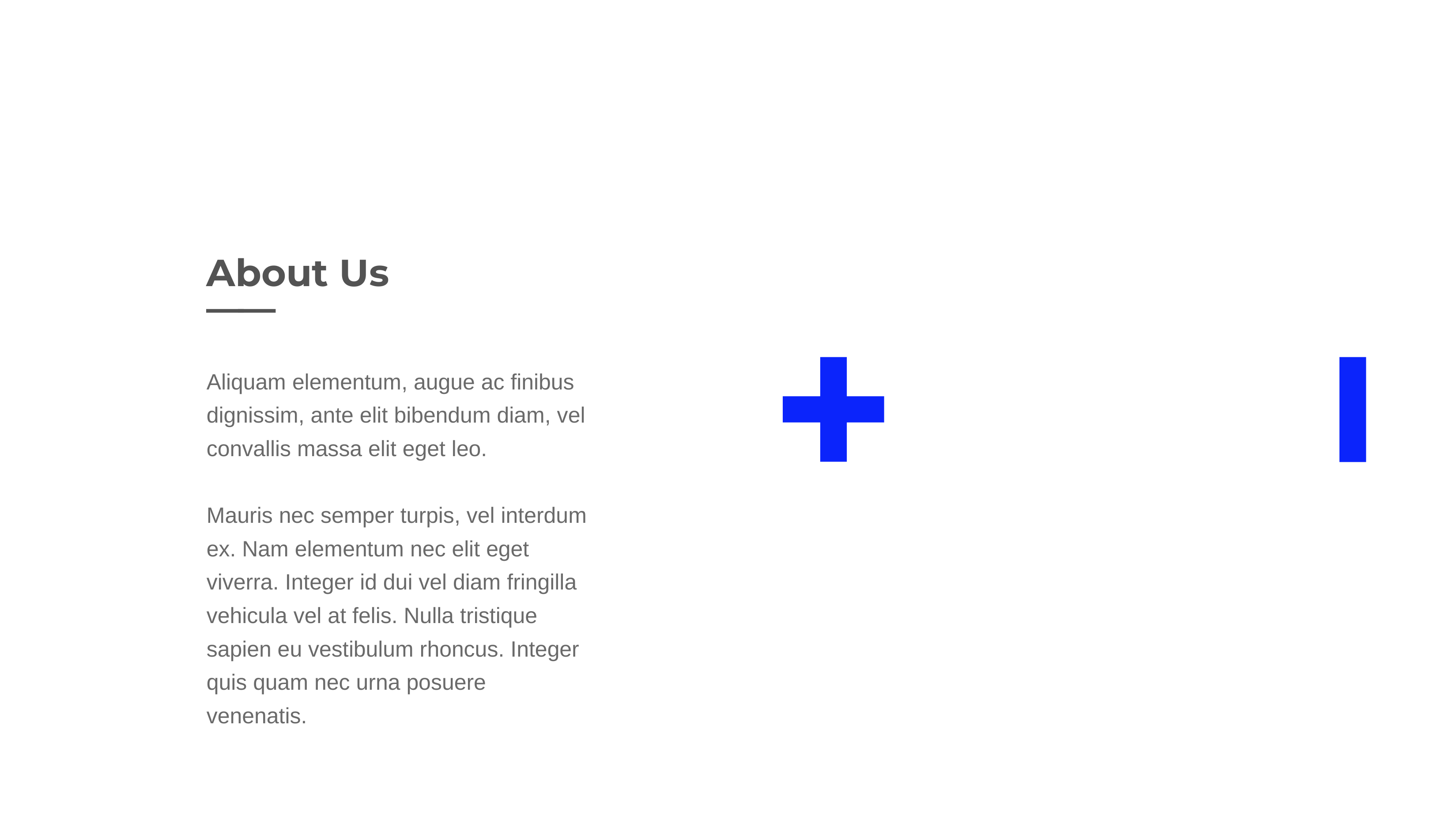

About Us
——

Aliquam elementum, augue ac finibus dignissim, ante elit bibendum diam, vel convallis massa elit eget leo.

Mauris nec semper turpis, vel interdum ex. Nam elementum nec elit eget viverra. Integer id dui vel diam fringilla vehicula vel at felis. Nulla tristique sapien eu vestibulum rhoncus. Integer quis quam nec urna posuere venenatis.